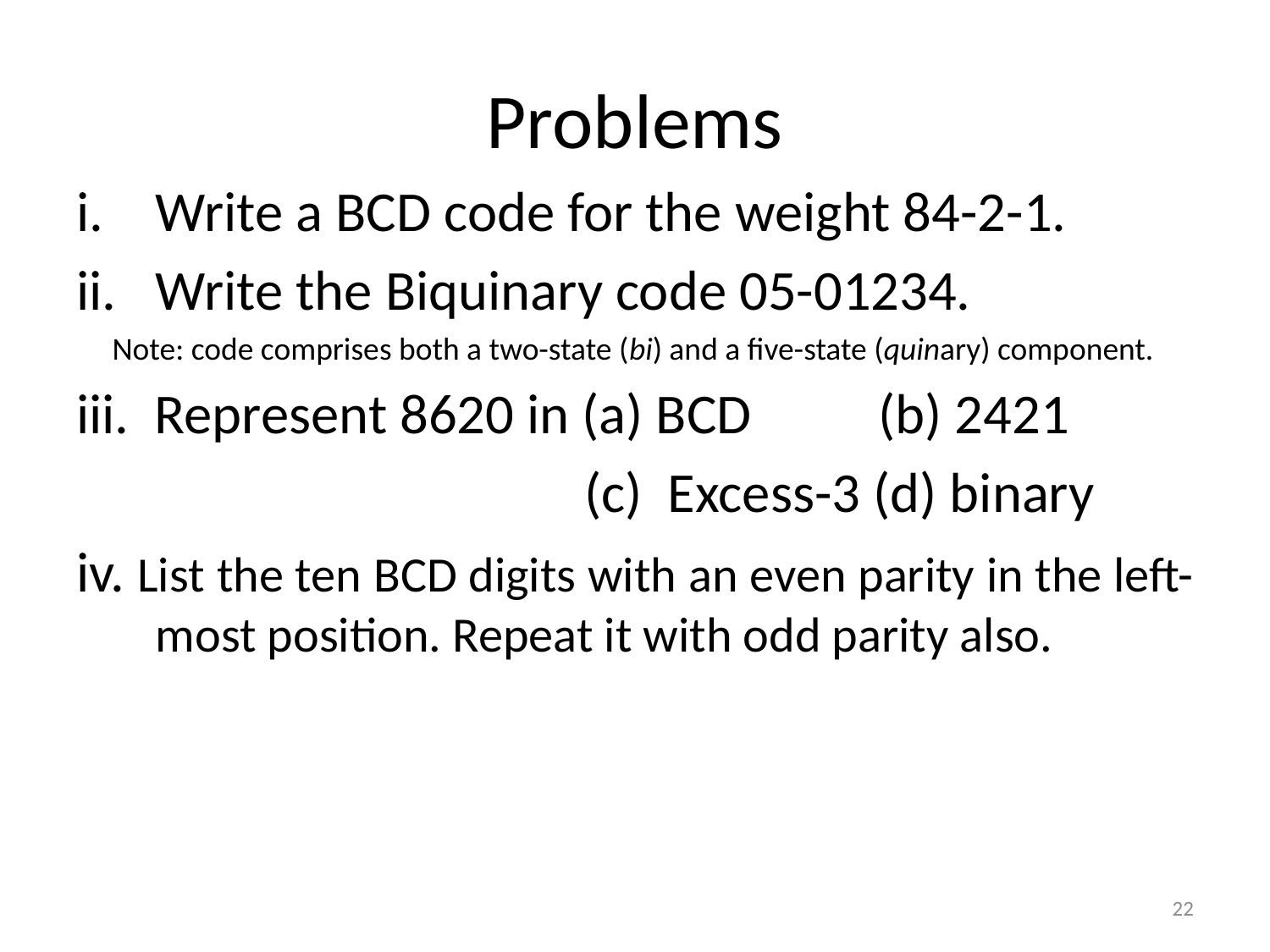

# Problems
Write a BCD code for the weight 84-2-1.
Write the Biquinary code 05-01234.
     Note: code comprises both a two-state (bi) and a five-state (quinary) component.
iii.  Represent 8620 in (a) BCD          (b) 2421
                                        (c)  Excess-3 (d) binary
iv. List the ten BCD digits with an even parity in the left-most position. Repeat it with odd parity also.
22